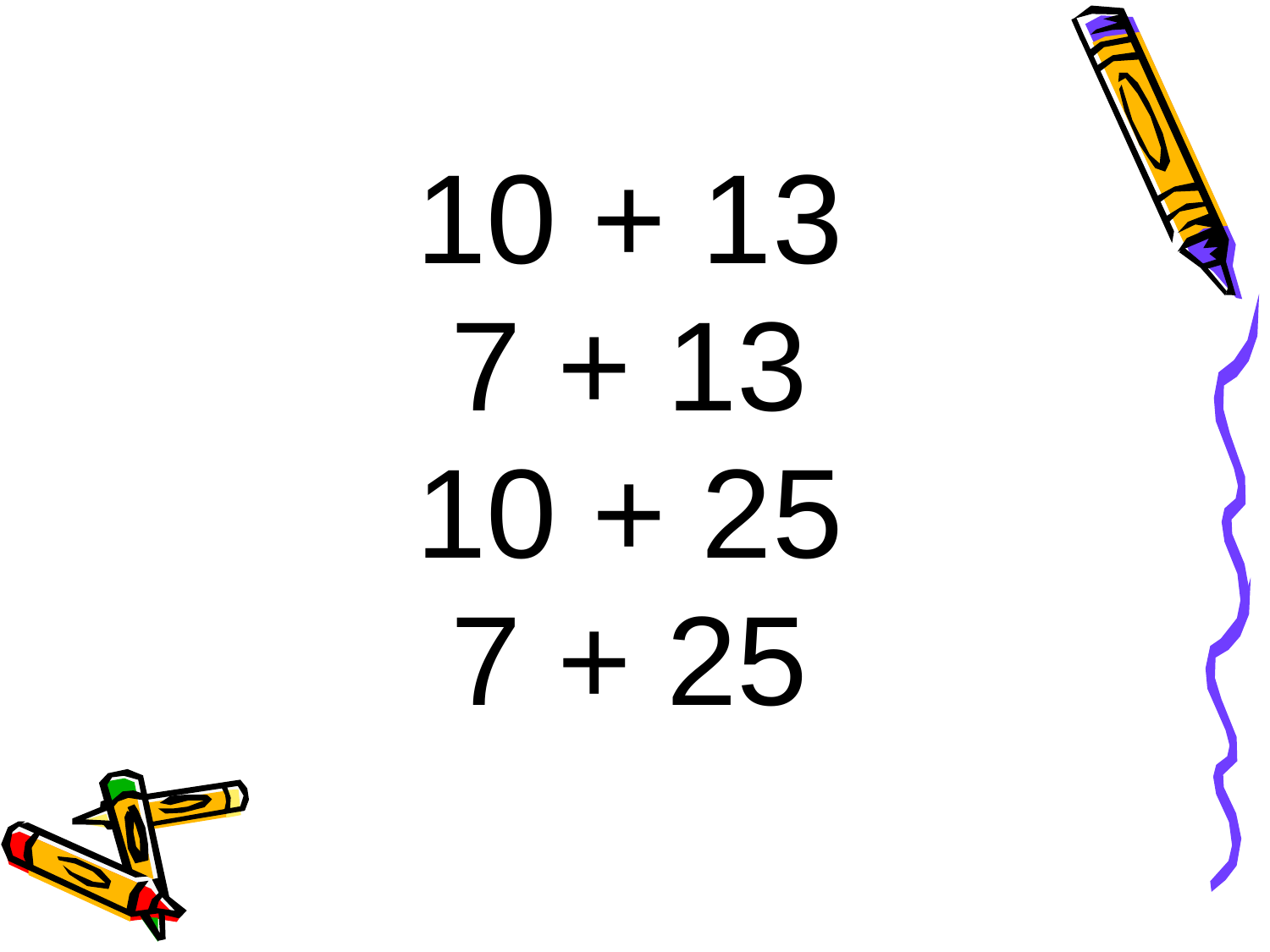

10 + 13
7 + 13
10 + 25
7 + 25